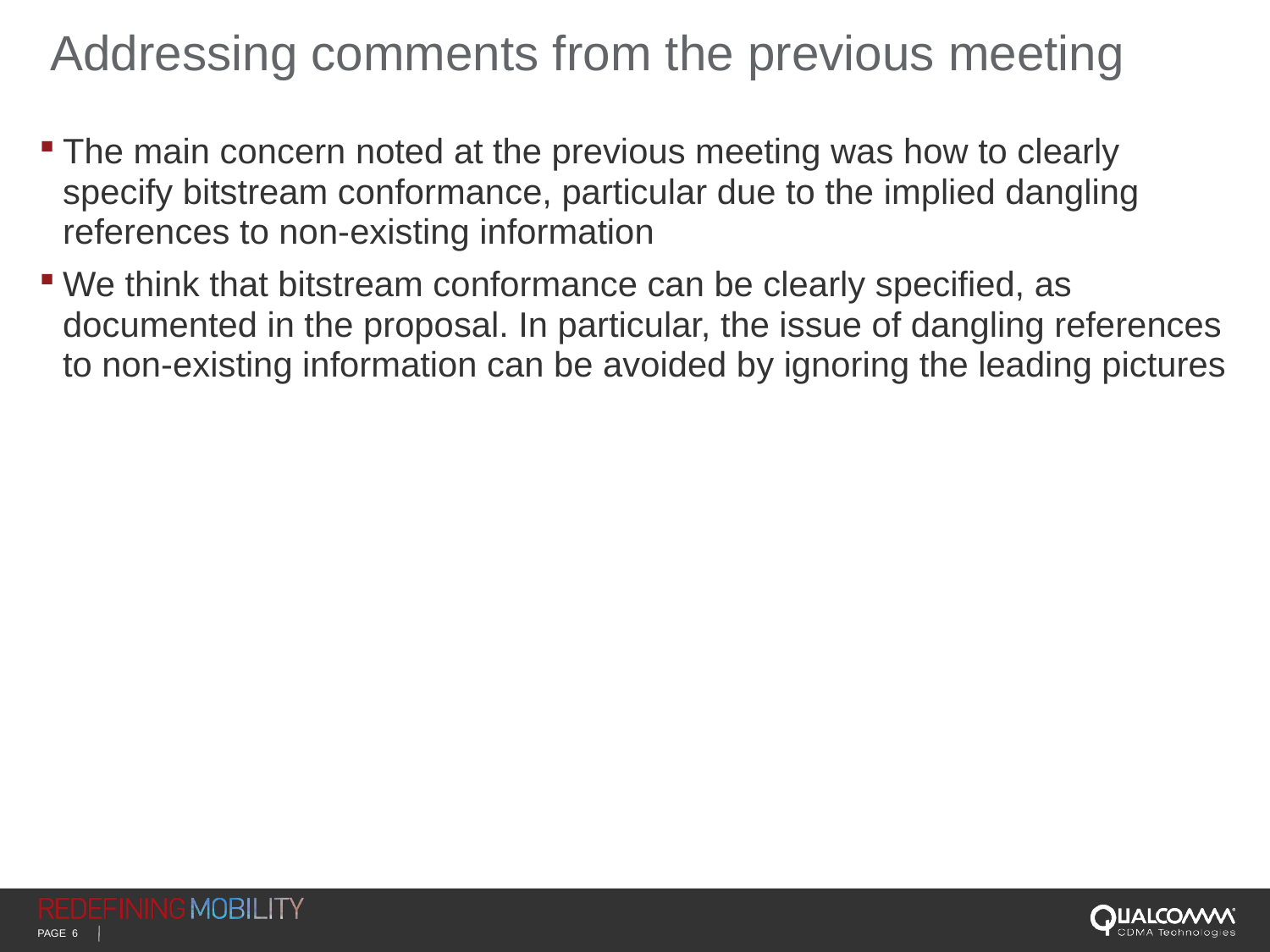

# Addressing comments from the previous meeting
The main concern noted at the previous meeting was how to clearly specify bitstream conformance, particular due to the implied dangling references to non-existing information
We think that bitstream conformance can be clearly specified, as documented in the proposal. In particular, the issue of dangling references to non-existing information can be avoided by ignoring the leading pictures